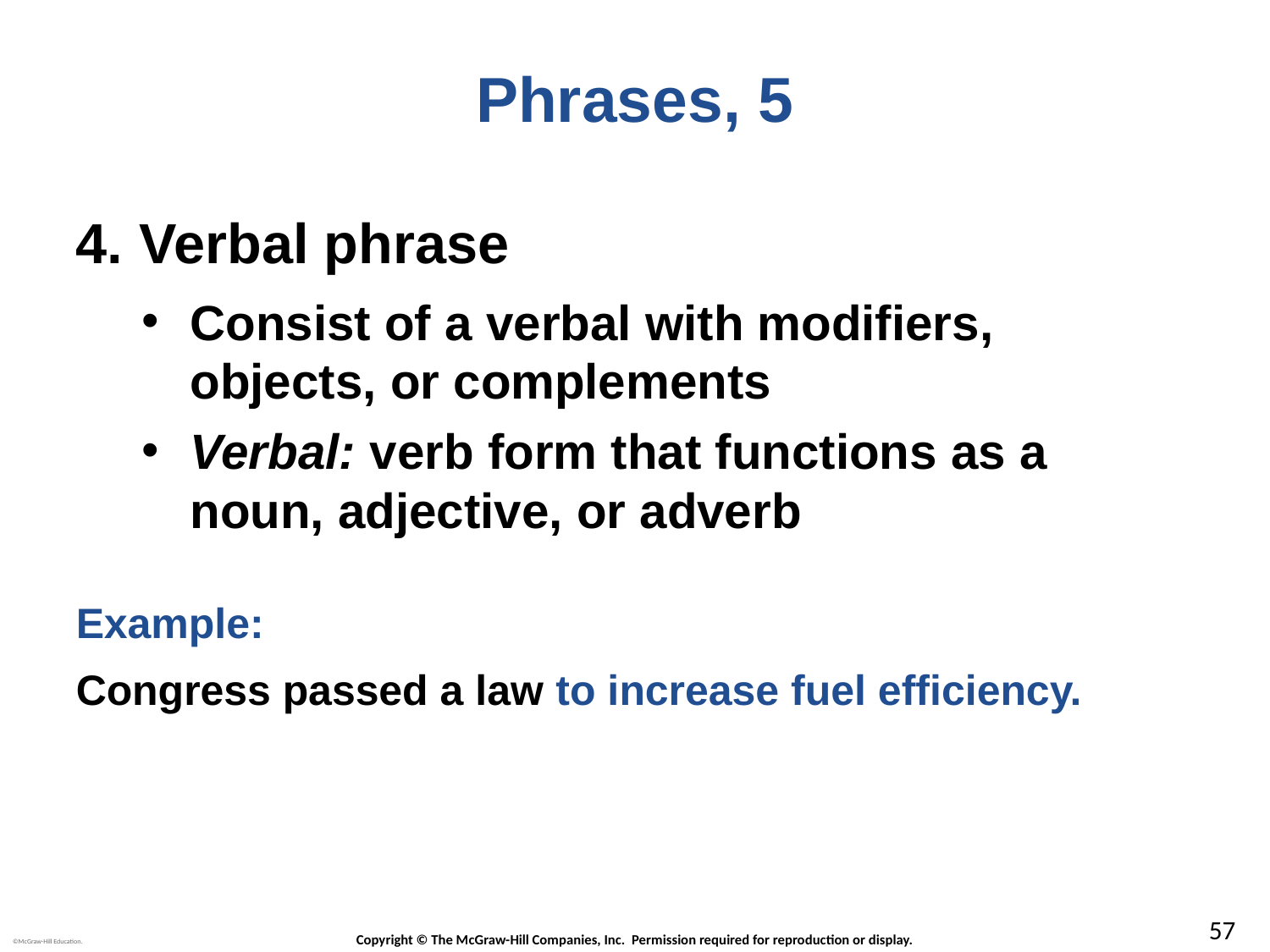

# Phrases, 5
Verbal phrase
Consist of a verbal with modifiers, objects, or complements
Verbal: verb form that functions as a noun, adjective, or adverb
Example:
Congress passed a law to increase fuel efficiency.